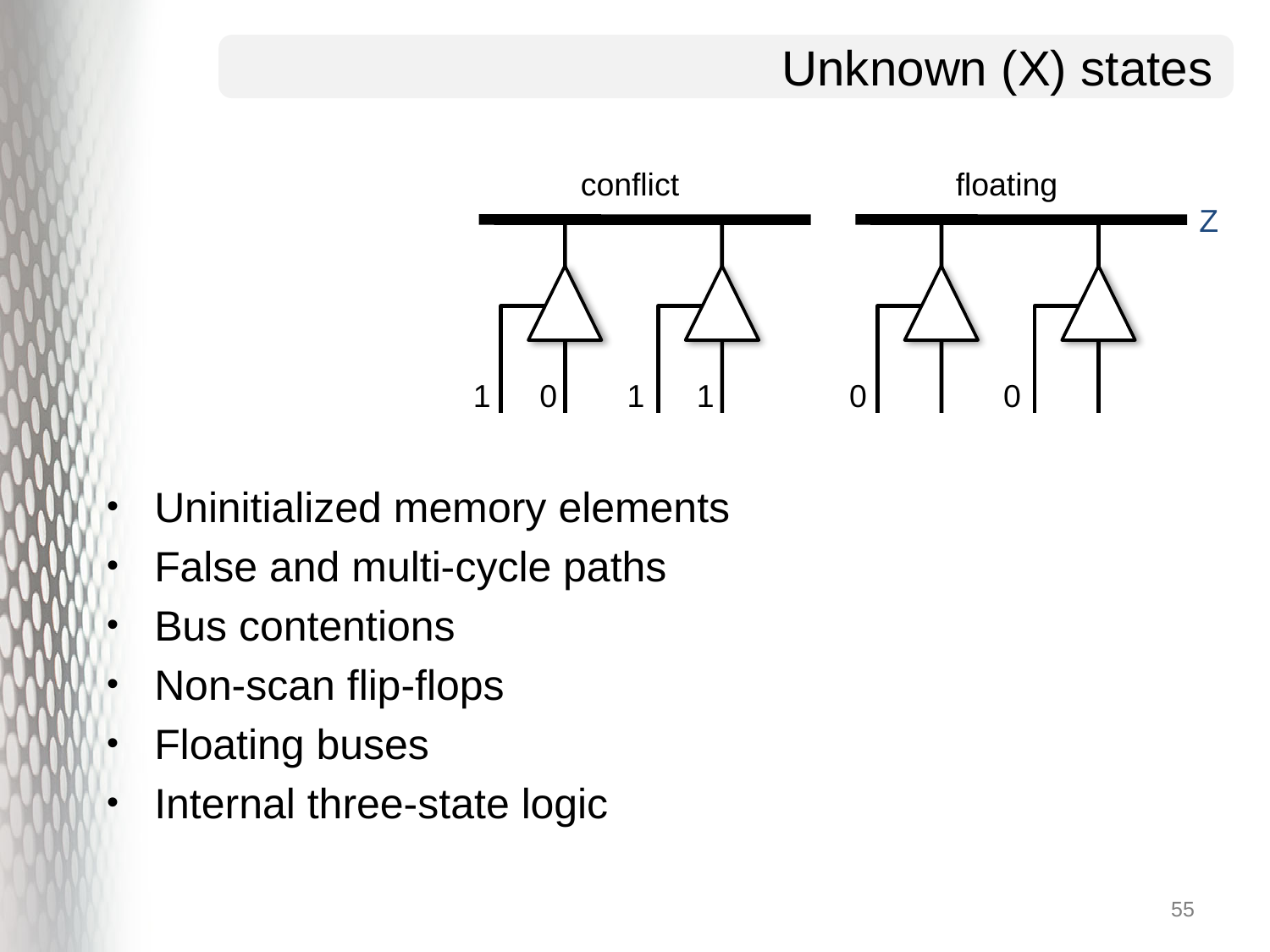

# Unknown (X) states
conflict
floating
Z

1
0
1
1
0
0
Uninitialized memory elements
False and multi-cycle paths
Bus contentions
Non-scan flip-flops
Floating buses
Internal three-state logic